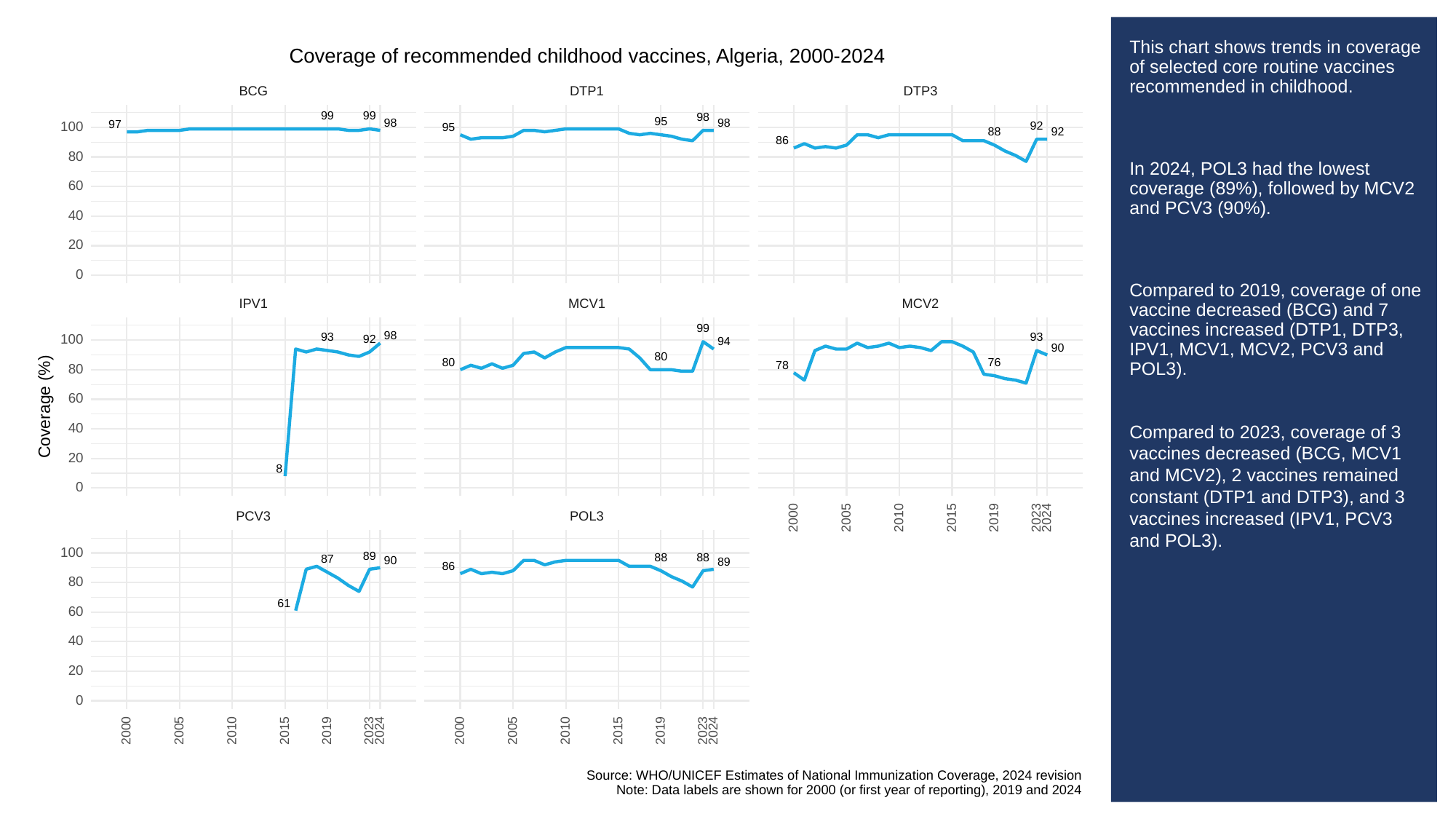

# This chart shows trends in coverage of selected core routine vaccines recommended in childhood.

In 2024, POL3 had the lowest coverage (89%), followed by MCV2 and PCV3 (90%).

Compared to 2019, coverage of one vaccine decreased (BCG) and 7 vaccines increased (DTP1, DTP3, IPV1, MCV1, MCV2, PCV3 and POL3).

Compared to 2023, coverage of 3 vaccines decreased (BCG, MCV1 and MCV2), 2 vaccines remained constant (DTP1 and DTP3), and 3 vaccines increased (IPV1, PCV3 and POL3).

Coverage of recommended childhood vaccines, Algeria, 2000-2024
BCG
DTP3
DTP1

99
99

98
95
98
98
97
100
92
95

92
88

86

80

60

40

20

0

MCV1
MCV2
IPV1

99

98
93
93
100
92
94

90
80

80
76
78
80

60
Coverage (%)

40

20

8

0

POL3
PCV3
2023
2000
2005
2010
2015
2019
2024

100
89

88
88
87
90
89

86

80

61
60

40

20

0

2023
2023
2000
2005
2010
2015
2019
2024
2000
2005
2010
2015
2019
2024
Source: WHO/UNICEF Estimates of National Immunization Coverage, 2024 revision
Note: Data labels are shown for 2000 (or first year of reporting), 2019 and 2024